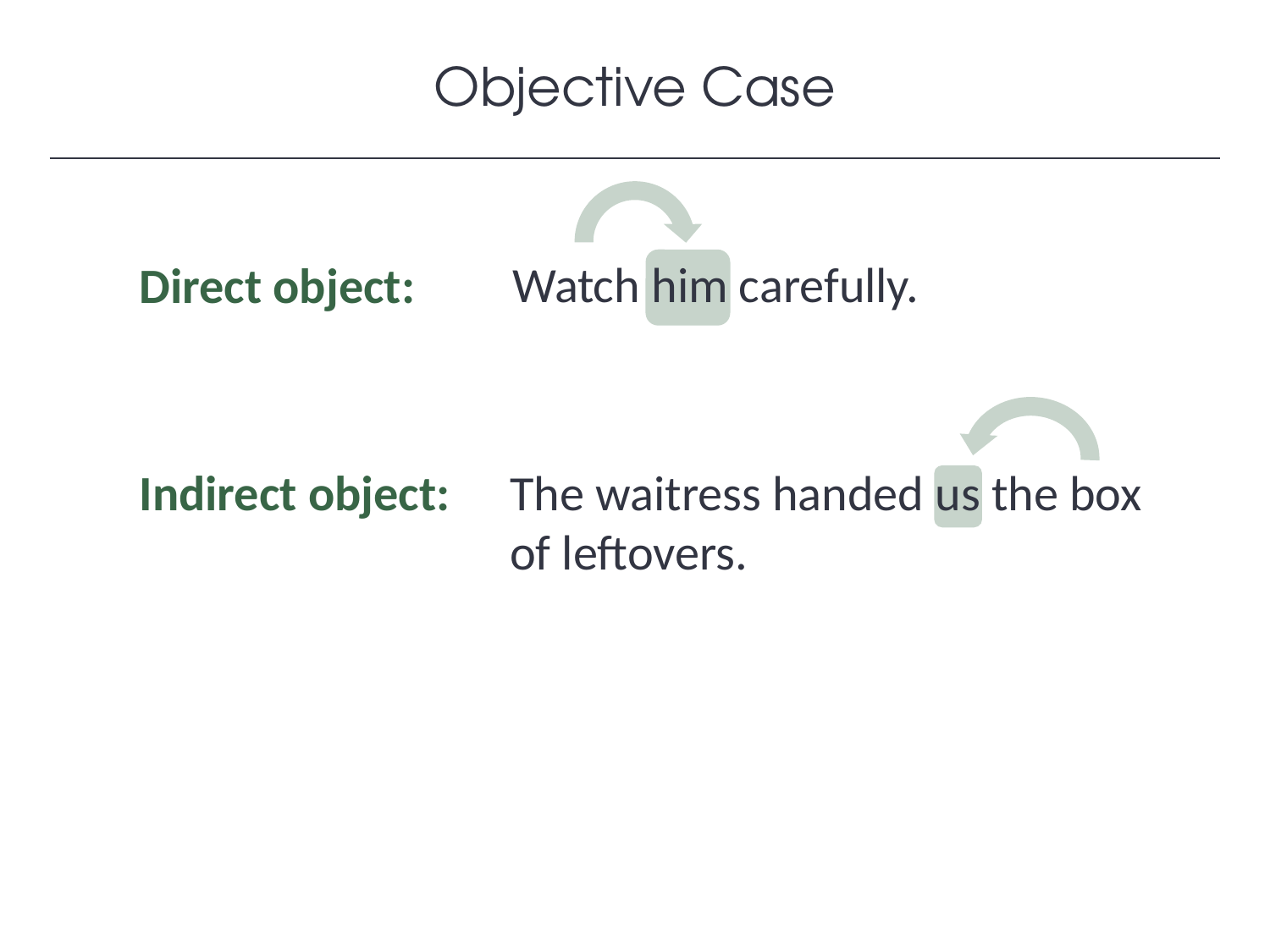

Objective Case
HAWKES LEARNING

Direct object:
Watch him carefully.

Indirect object:
The waitress handed us the box of leftovers.